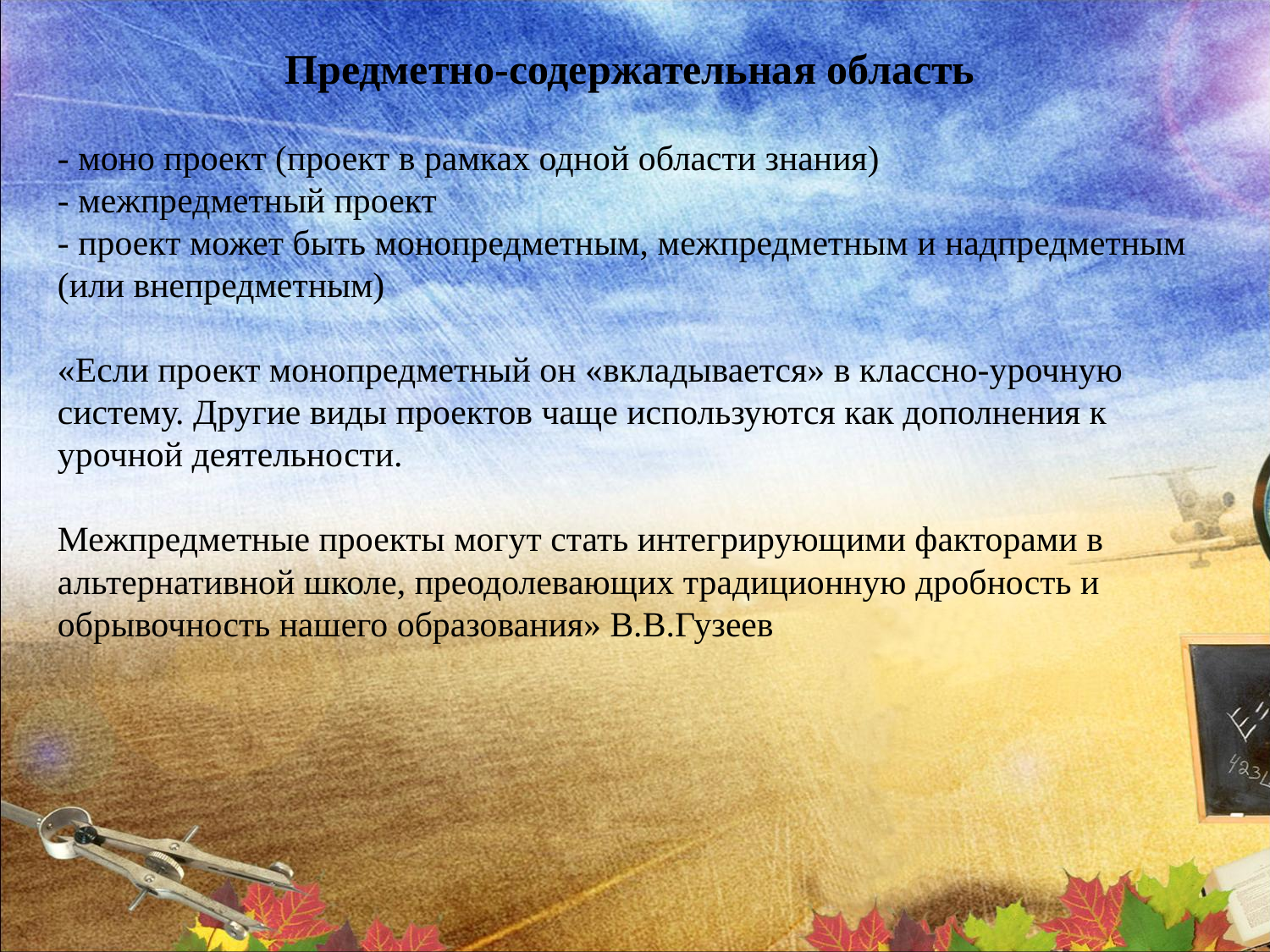

Предметно-содержательная область

- моно проект (проект в рамках одной области знания)
- межпредметный проект
- проект может быть монопредметным, межпредметным и надпредметным (или внепредметным)

«Если проект монопредметный он «вкладывается» в классно-урочную систему. Другие виды проектов чаще используются как дополнения к урочной деятельности.

Межпредметные проекты могут стать интегрирующими факторами в альтернативной школе, преодолевающих традиционную дробность и обрывочность нашего образования» В.В.Гузеев